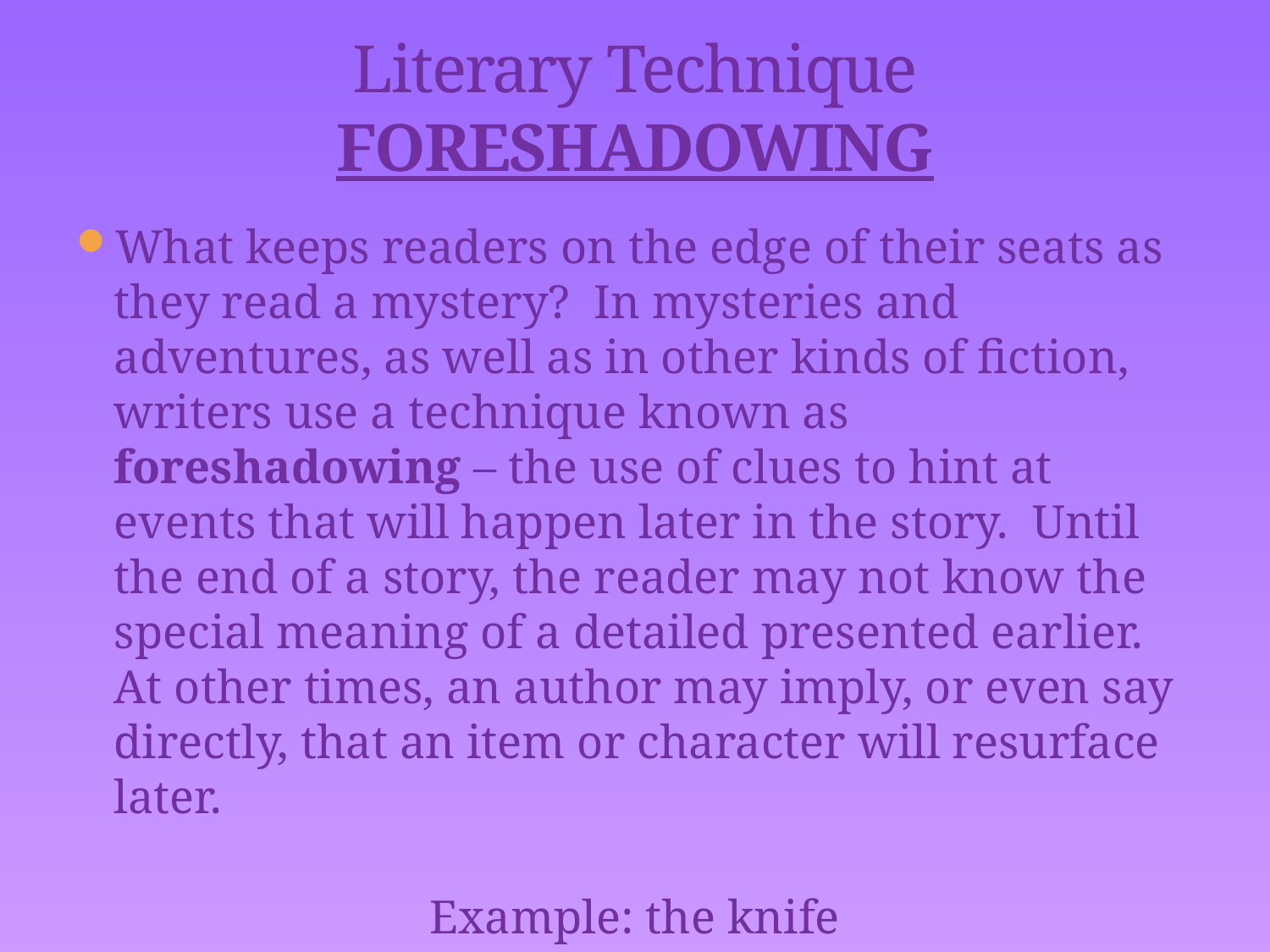

# Literary Technique FORESHADOWING
What keeps readers on the edge of their seats as they read a mystery?  In mysteries and adventures, as well as in other kinds of fiction, writers use a technique known as foreshadowing – the use of clues to hint at events that will happen later in the story.  Until the end of a story, the reader may not know the special meaning of a detailed presented earlier.  At other times, an author may imply, or even say directly, that an item or character will resurface later.
Example: the knife